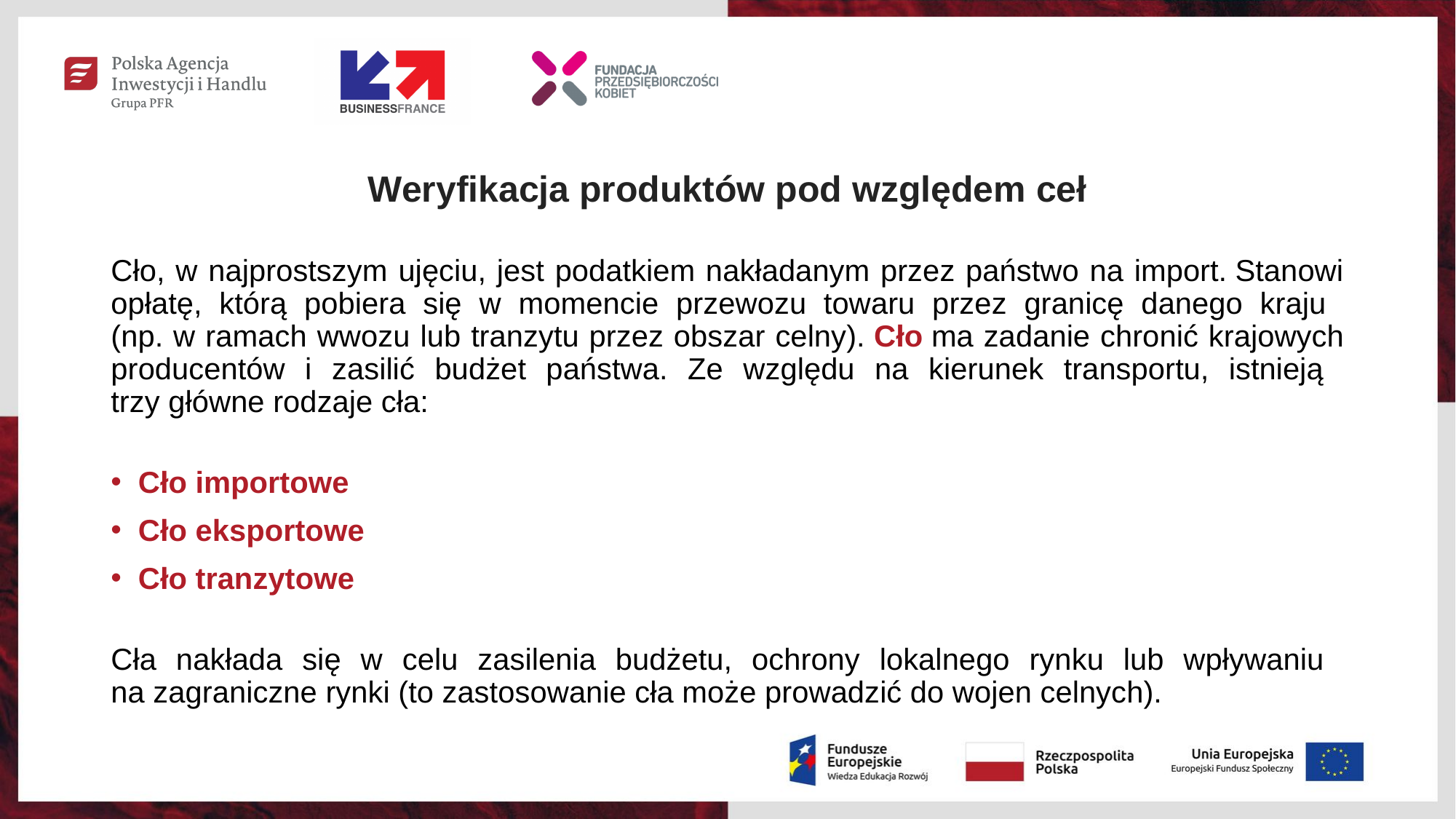

# Weryfikacja produktów pod względem ceł
Cło, w najprostszym ujęciu, jest podatkiem nakładanym przez państwo na import. Stanowi opłatę, którą pobiera się w momencie przewozu towaru przez granicę danego kraju
(np. w ramach wwozu lub tranzytu przez obszar celny). Cło ma zadanie chronić krajowych producentów i zasilić budżet państwa. Ze względu na kierunek transportu, istnieją
trzy główne rodzaje cła:

Cło importowe
Cło eksportowe
Cło tranzytowe

Cła nakłada się w celu zasilenia budżetu, ochrony lokalnego rynku lub wpływaniu
na zagraniczne rynki (to zastosowanie cła może prowadzić do wojen celnych).